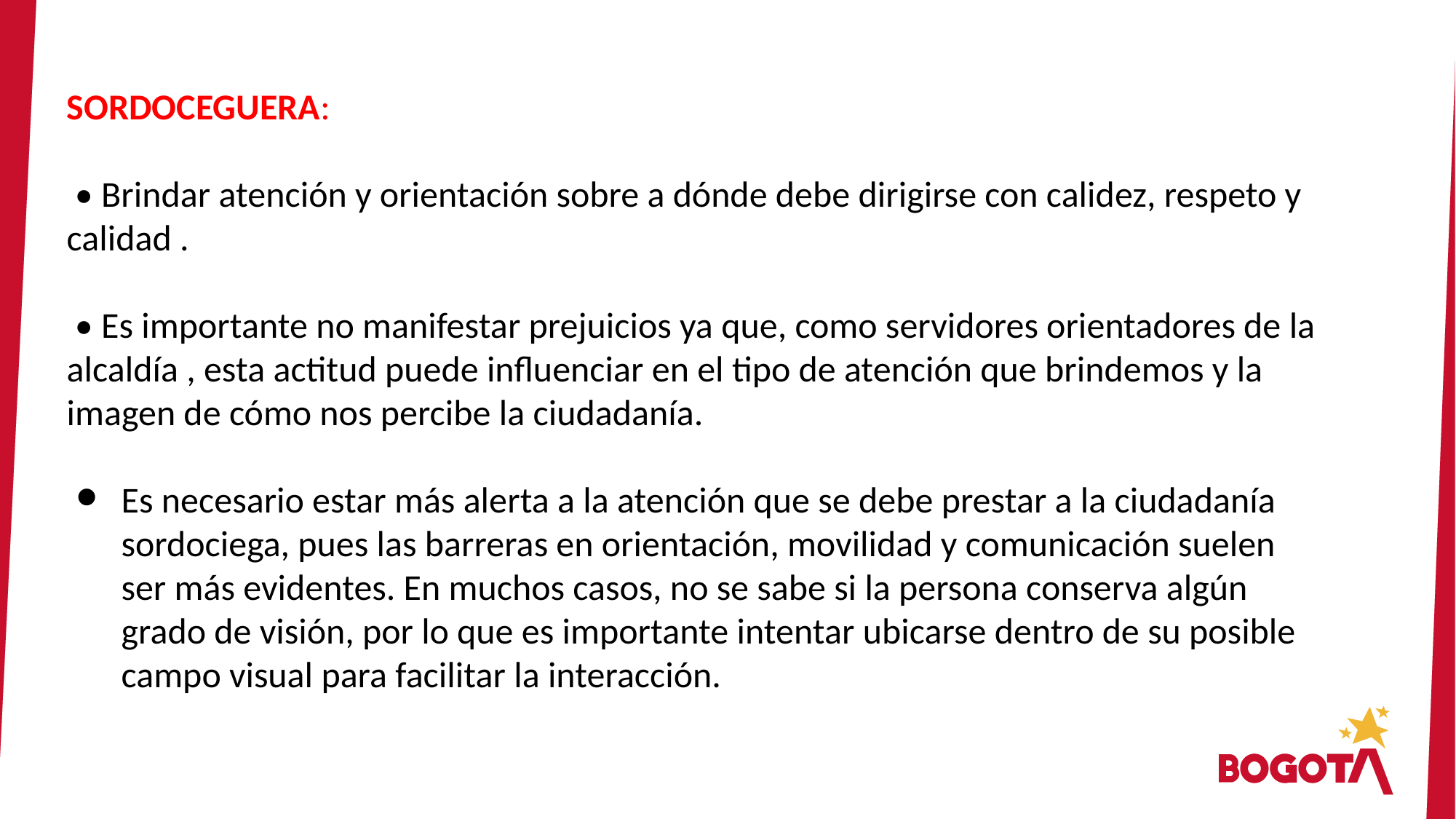

SORDOCEGUERA:

 • Brindar atención y orientación sobre a dónde debe dirigirse con calidez, respeto y calidad .

 • Es importante no manifestar prejuicios ya que, como servidores orientadores de la alcaldía , esta actitud puede influenciar en el tipo de atención que brindemos y la imagen de cómo nos percibe la ciudadanía.

Es necesario estar más alerta a la atención que se debe prestar a la ciudadanía sordociega, pues las barreras en orientación, movilidad y comunicación suelen ser más evidentes. En muchos casos, no se sabe si la persona conserva algún grado de visión, por lo que es importante intentar ubicarse dentro de su posible campo visual para facilitar la interacción.